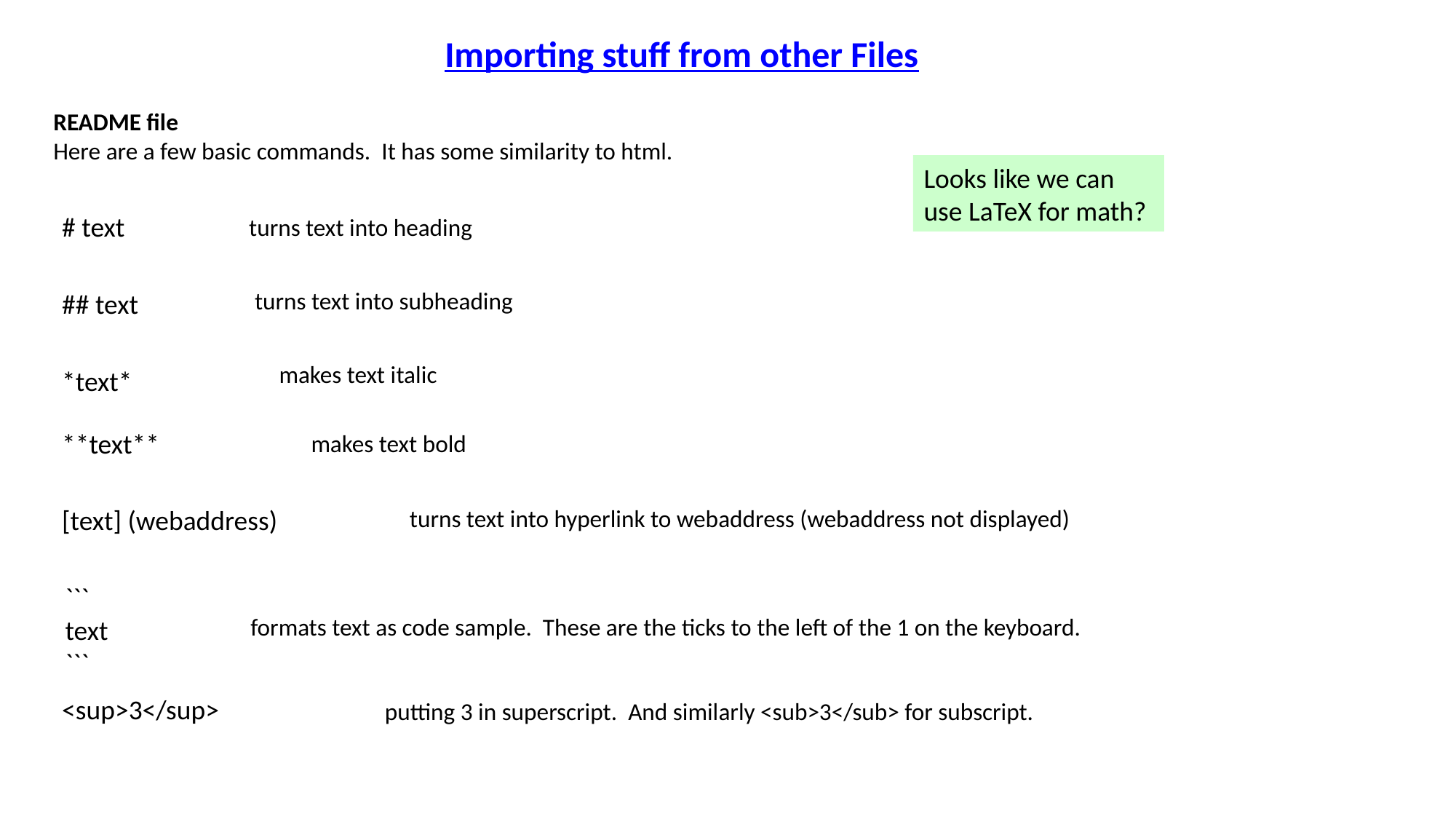

Importing stuff from other Files
README file
Here are a few basic commands.  It has some similarity to html.
Looks like we can use LaTeX for math?
# text
turns text into heading
turns text into subheading
## text
makes text italic
*text*
**text**
makes text bold
[text] (webaddress)
turns text into hyperlink to webaddress (webaddress not displayed)
```
text
```
formats text as code sample.  These are the ticks to the left of the 1 on the keyboard.
<sup>3</sup>
putting 3 in superscript.  And similarly <sub>3</sub> for subscript.